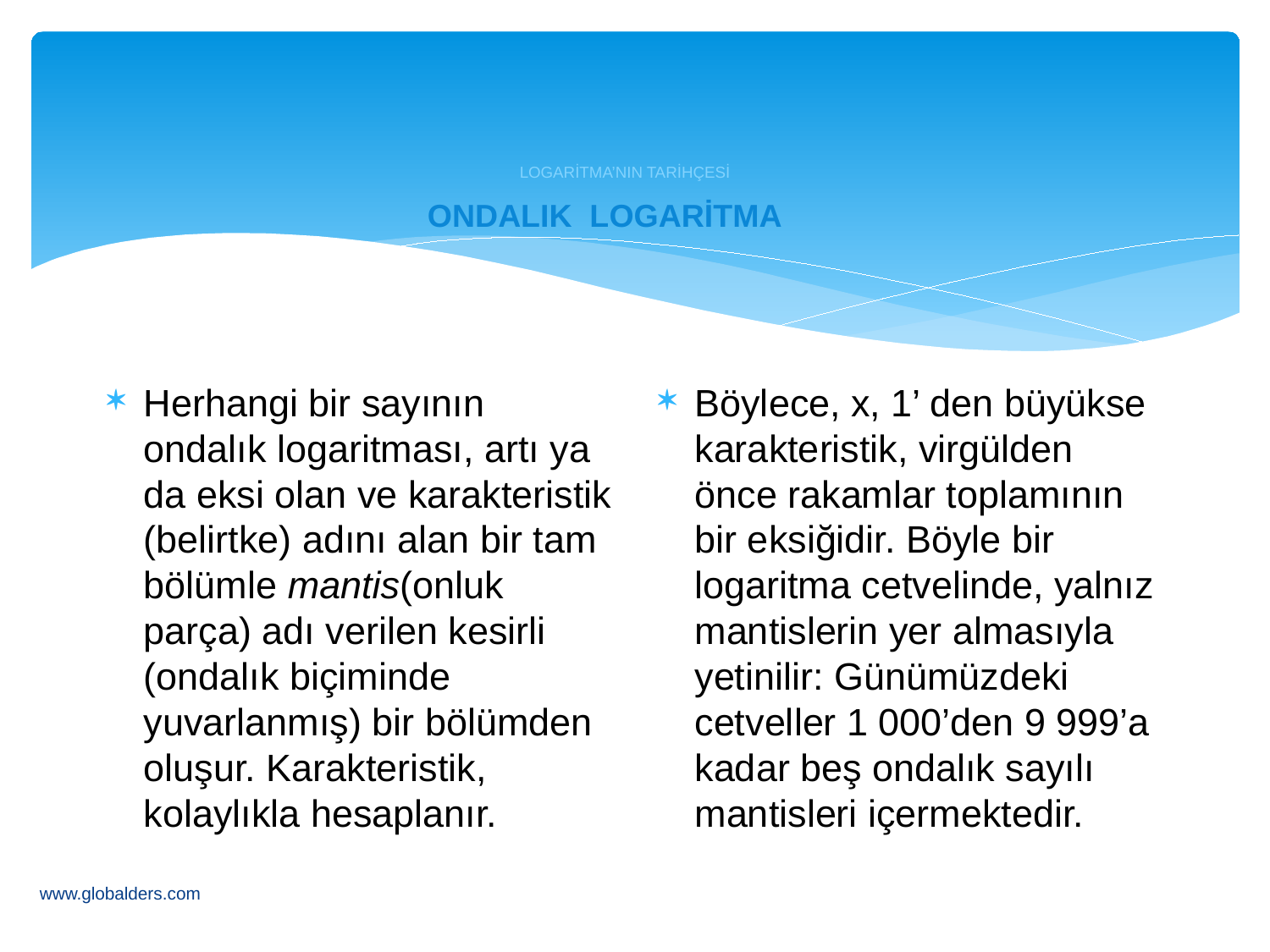

# LOGARİTMA’NIN TARİHÇESİ
ONDALIK  LOGARİTMA
Herhangi bir sayının ondalık logaritması, artı ya da eksi olan ve karakteristik (belirtke) adını alan bir tam bölümle mantis(onluk parça) adı verilen kesirli (ondalık biçiminde yuvarlanmış) bir bölümden oluşur. Karakteristik, kolaylıkla hesaplanır.
Böylece, x, 1’ den büyükse karakteristik, virgülden önce rakamlar toplamının bir eksiğidir. Böyle bir logaritma cetvelinde, yalnız mantislerin yer almasıyla yetinilir: Günümüzdeki cetveller 1 000’den 9 999’a kadar beş ondalık sayılı mantisleri içermektedir.
www.globalders.com